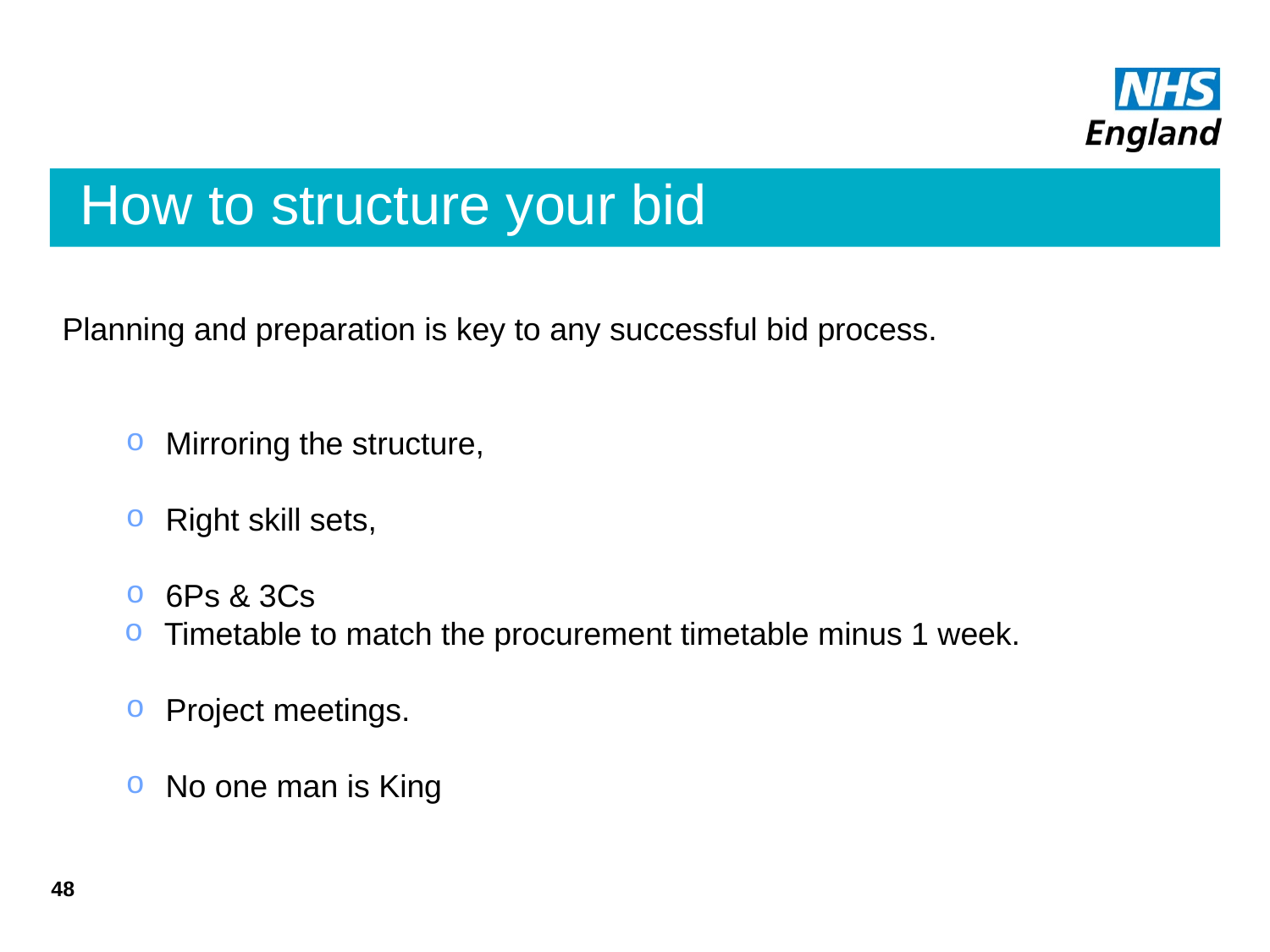

# How to structure your bid
Planning and preparation is key to any successful bid process.

Mirroring the structure,
Right skill sets,
6Ps & 3Cs
Timetable to match the procurement timetable minus 1 week.
Project meetings.
No one man is King
48